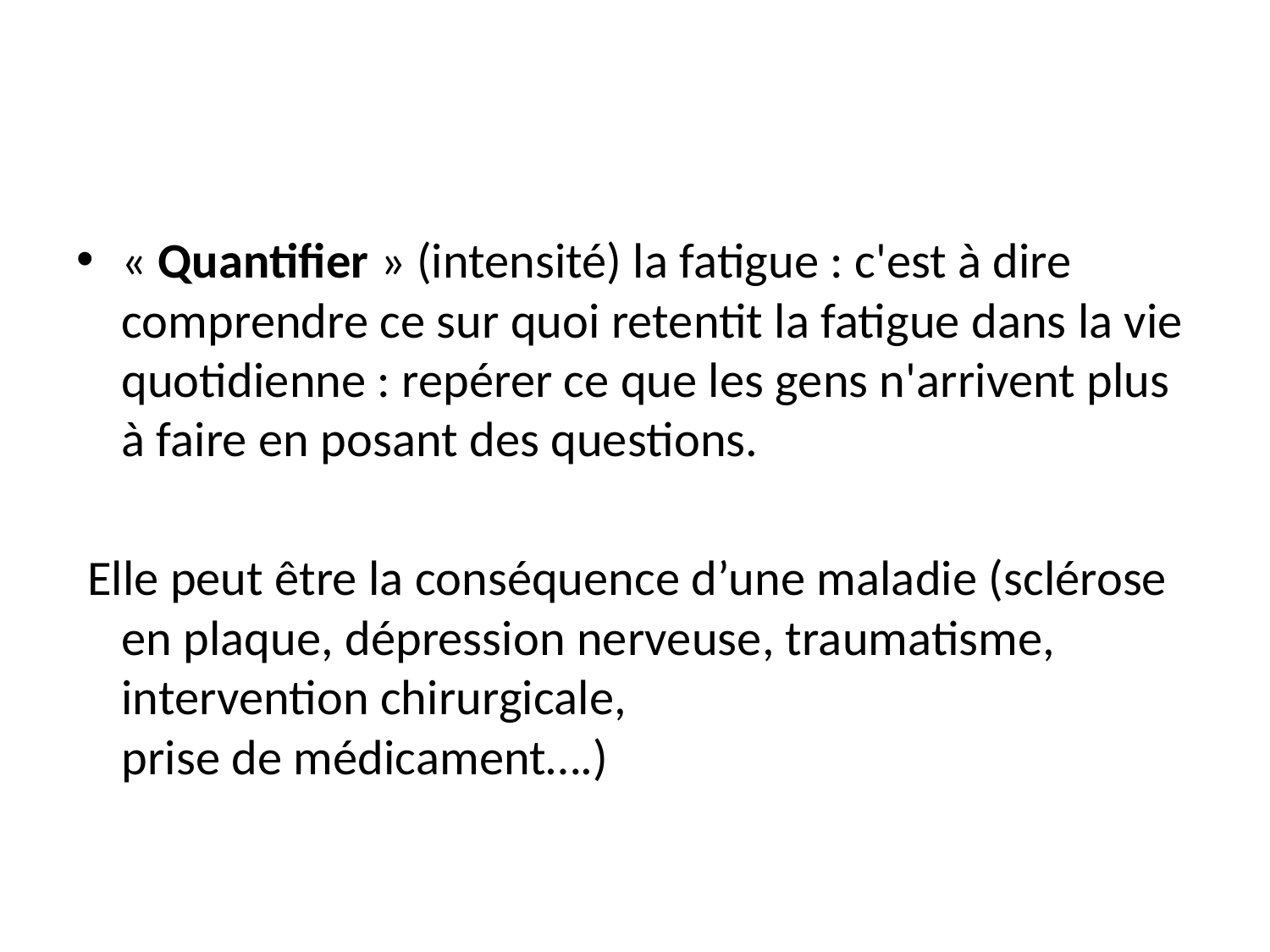

#
« Quantifier » (intensité) la fatigue : c'est à dire comprendre ce sur quoi retentit la fatigue dans la vie quotidienne : repérer ce que les gens n'arrivent plus à faire en posant des questions.

 Elle peut être la conséquence d’une maladie (sclérose en plaque, dépression nerveuse, traumatisme, intervention chirurgicale,
prise de médicament….)